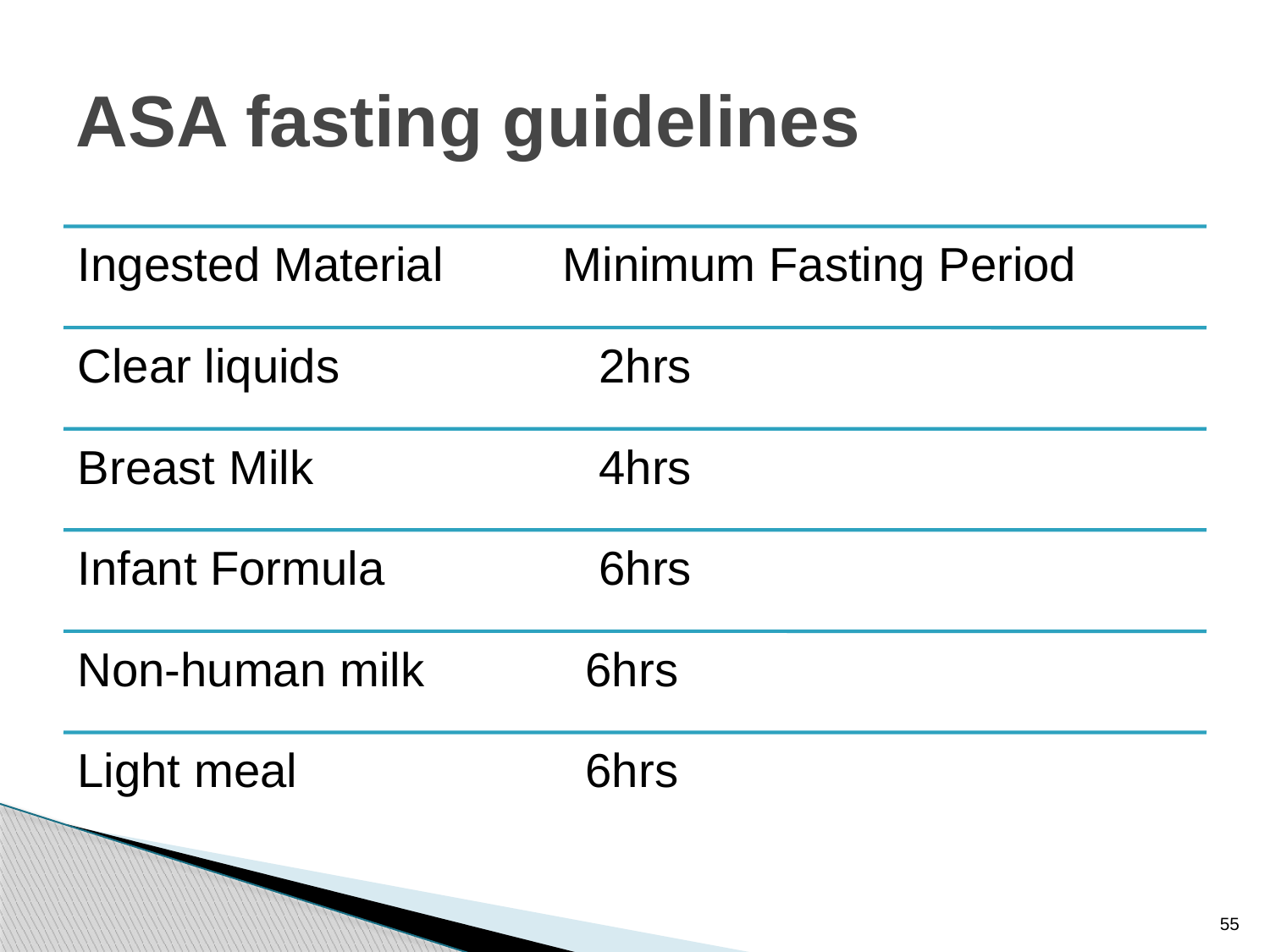

# ASA fasting guidelines
Ingested Material         Minimum Fasting Period
Clear liquids                	 2hrs
Breast Milk                  	 4hrs
Infant Formula             	 6hrs
Non-human milk           	6hrs
Light meal                     	6hrs
55